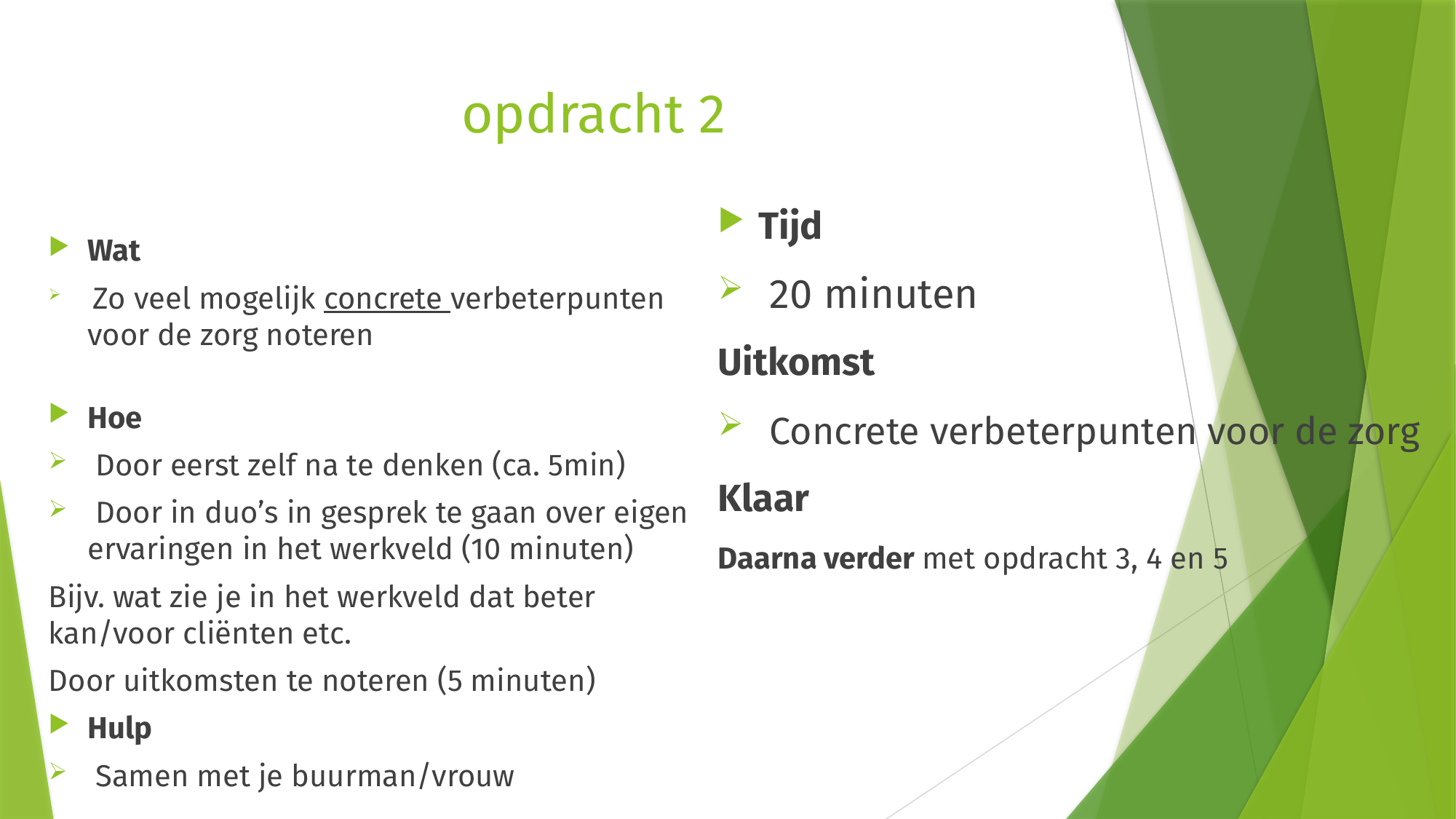

# opdracht 2

Wat
 Zo veel mogelijk concrete verbeterpunten voor de zorg noteren

Hoe
 Door eerst zelf na te denken (ca. 5min)
 Door in duo’s in gesprek te gaan over eigen ervaringen in het werkveld (10 minuten)
Bijv. wat zie je in het werkveld dat beter kan/voor cliënten etc.
Door uitkomsten te noteren (5 minuten)
Hulp
 Samen met je buurman/vrouw

Tijd
 20 minuten
Uitkomst
 Concrete verbeterpunten voor de zorg
Klaar
Daarna verder met opdracht 3, 4 en 5